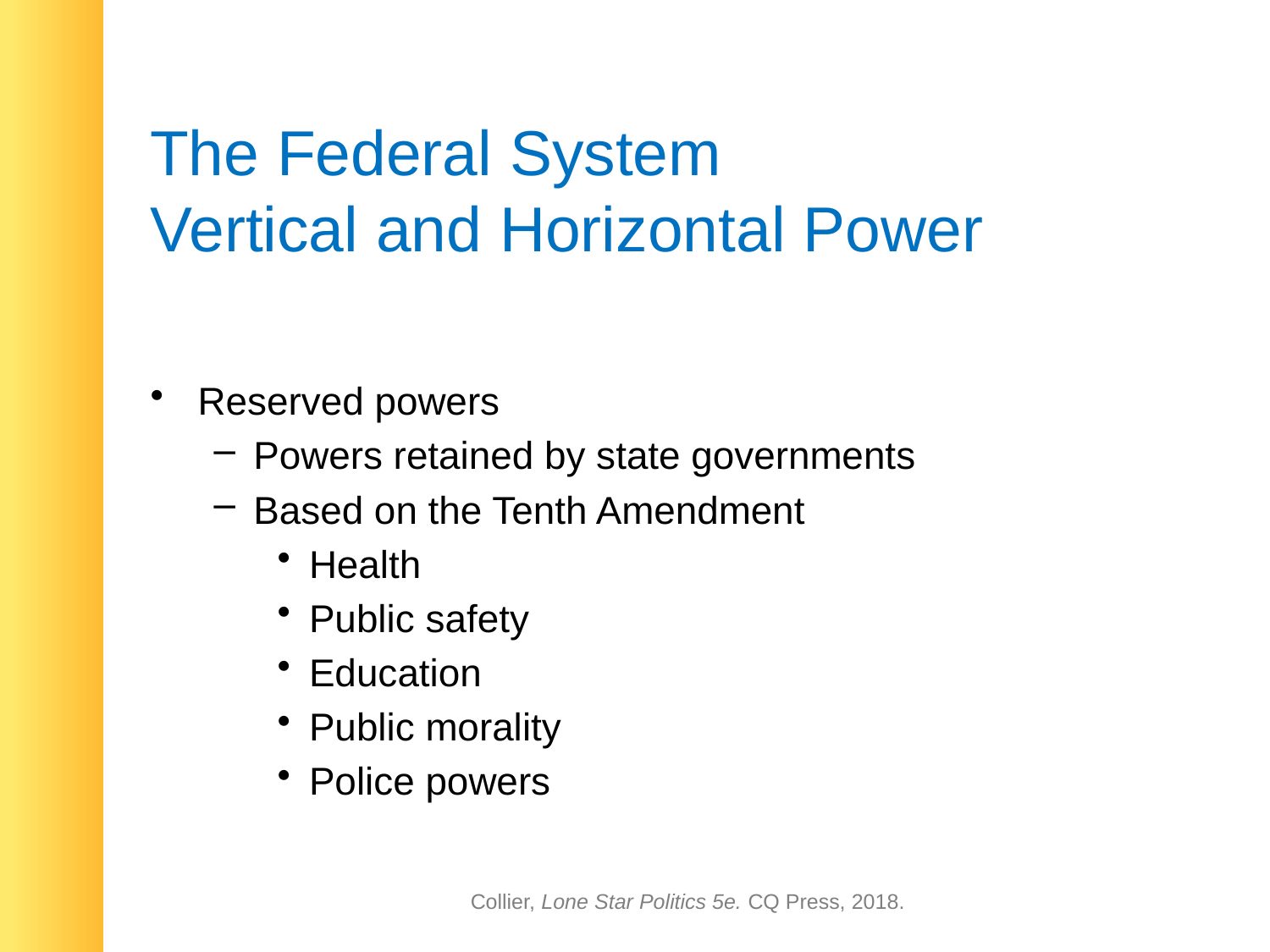

# The Federal System Vertical and Horizontal Power
Reserved powers
Powers retained by state governments
Based on the Tenth Amendment
Health
Public safety
Education
Public morality
Police powers

Collier, Lone Star Politics 5e. CQ Press, 2018.